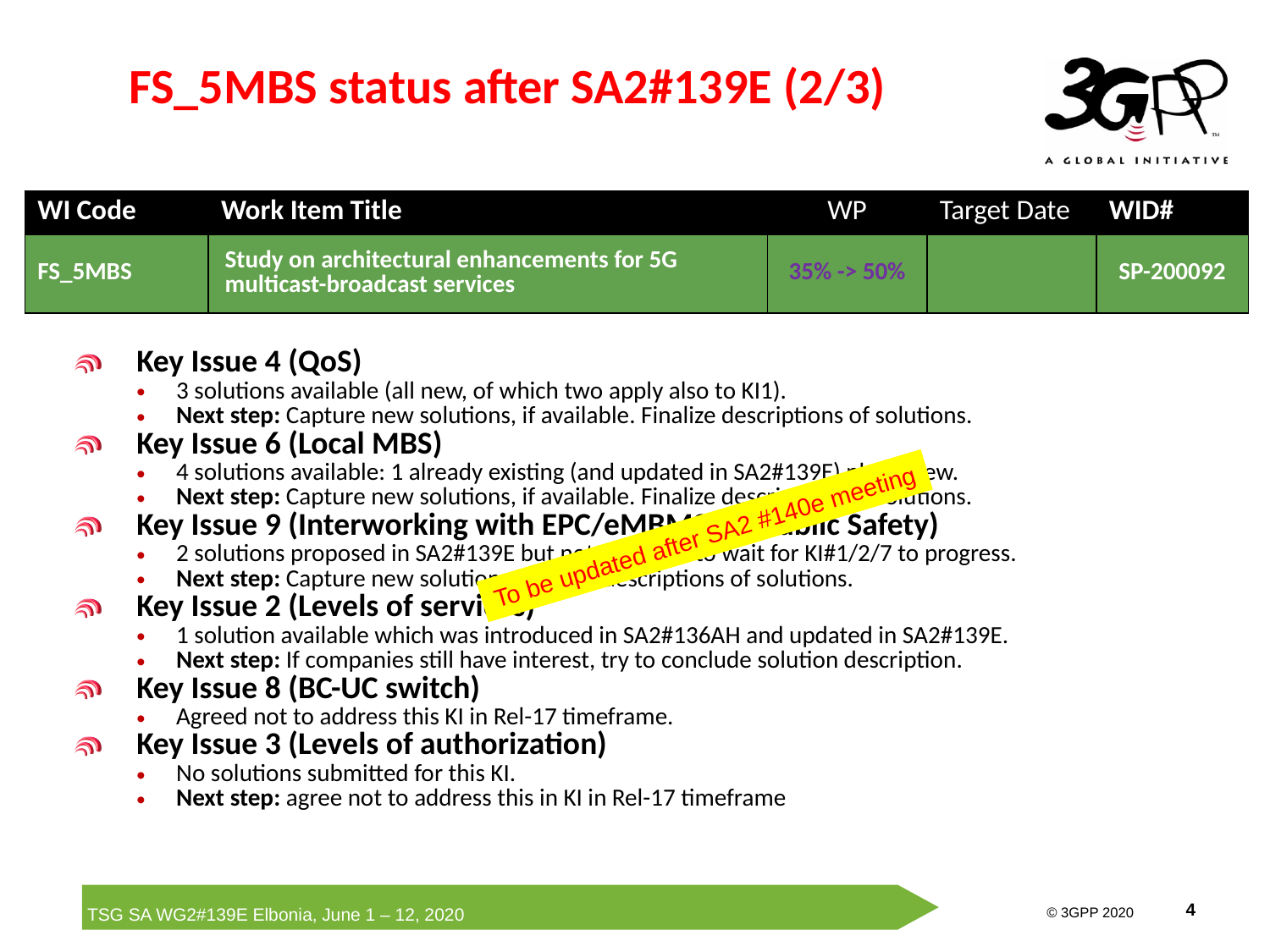

# FS_5MBS status after SA2#139E (2/3)
| WI Code | Work Item Title | WP | Target Date | WID# |
| --- | --- | --- | --- | --- |
| FS\_5MBS | Study on architectural enhancements for 5G multicast-broadcast services | 35% -> 50% |  | SP-200092 |
Key Issue 4 (QoS)
3 solutions available (all new, of which two apply also to KI1).
Next step: Capture new solutions, if available. Finalize descriptions of solutions.
Key Issue 6 (Local MBS)
4 solutions available: 1 already existing (and updated in SA2#139E) plus 3 new.
Next step: Capture new solutions, if available. Finalize descriptions of solutions.
Key Issue 9 (Interworking with EPC/eMBMS for Public Safety)
2 solutions proposed in SA2#139E but not captured to wait for KI#1/2/7 to progress.
Next step: Capture new solutions. Finalize descriptions of solutions.
Key Issue 2 (Levels of services)
1 solution available which was introduced in SA2#136AH and updated in SA2#139E.
Next step: If companies still have interest, try to conclude solution description.
Key Issue 8 (BC-UC switch)
Agreed not to address this KI in Rel-17 timeframe.
Key Issue 3 (Levels of authorization)
No solutions submitted for this KI.
Next step: agree not to address this in KI in Rel-17 timeframe

To be updated after SA2 #140e meeting